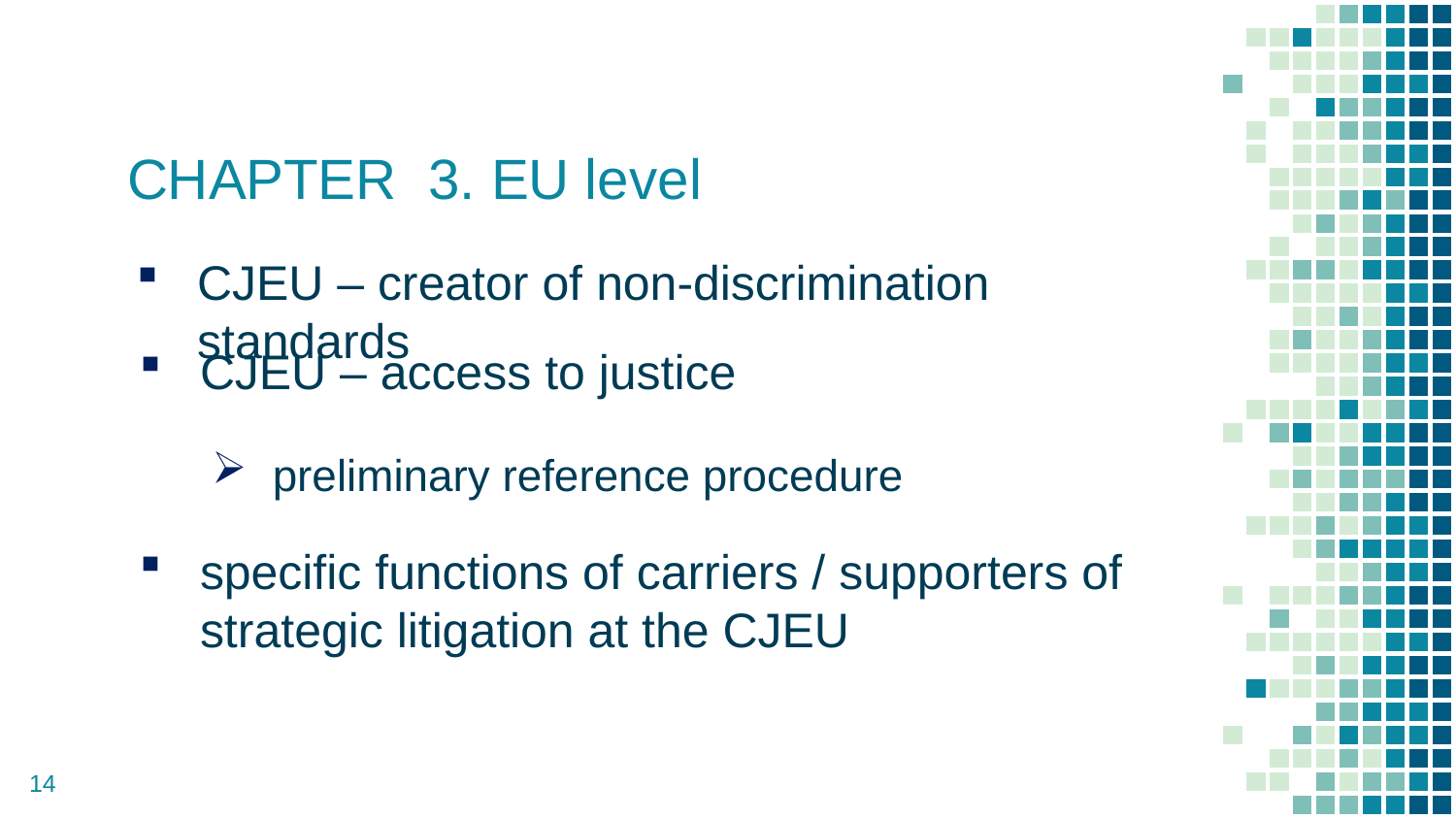

# CHAPTER  3. EU level
CJEU – creator of non-discrimination standards

CJEU – access to justice

preliminary reference procedure

specific functions of carriers / supporters of strategic litigation at the CJEU

14